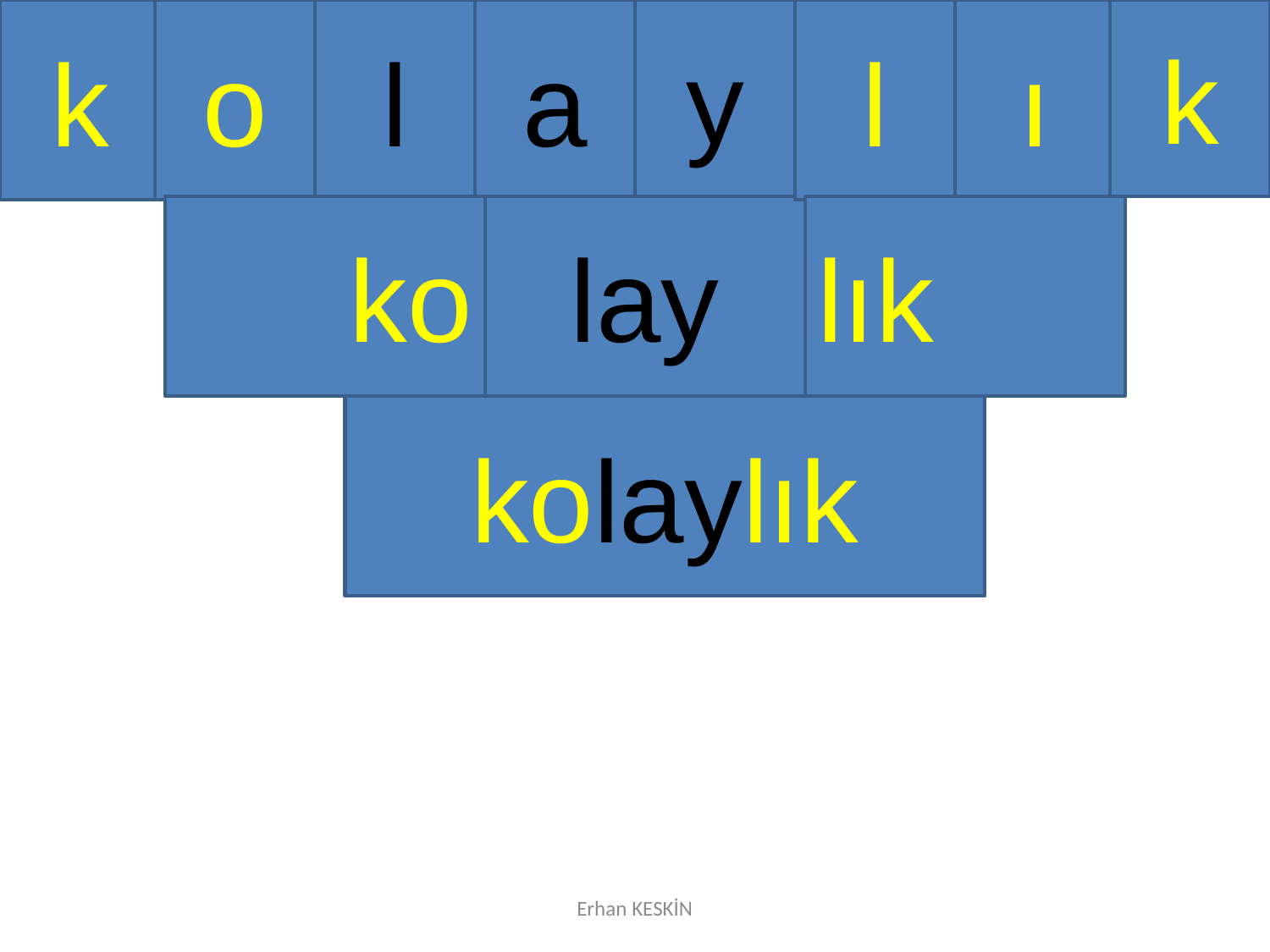

k
o
l
a
y
l
ı
k
ko
lay
lık
kolaylık
Erhan KESKİN